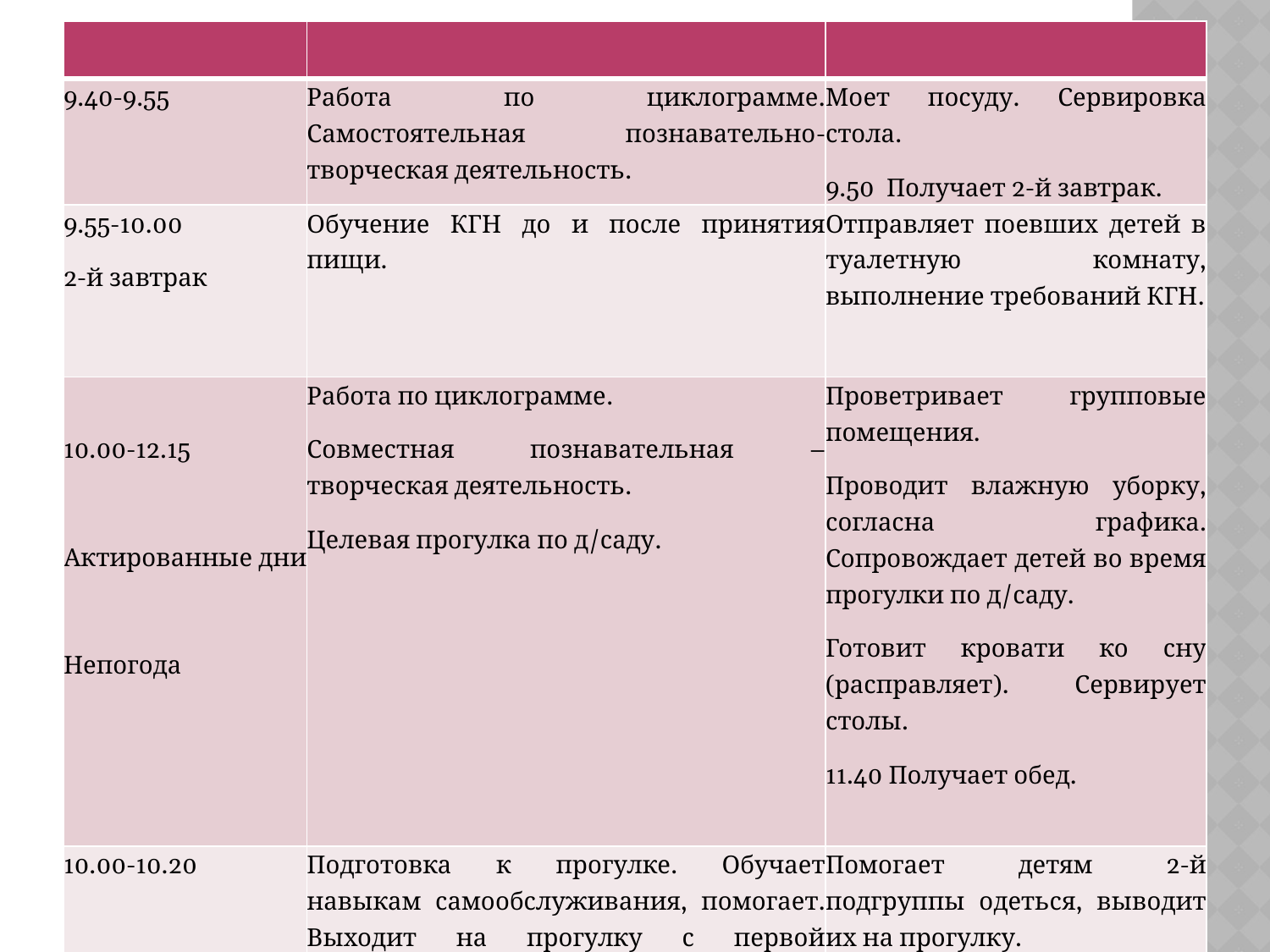

|  |  |  |
| --- | --- | --- |
| 9.40-9.55 | Работа по циклограмме. Самостоятельная познавательно-творческая деятельность. | Моет посуду. Сервировка стола. 9.50  Получает 2-й завтрак. |
| 9.55-10.00 2-й завтрак | Обучение КГН до и после принятия пищи. | Отправляет поевших детей в туалетную комнату, выполнение требований КГН. |
| 10.00-12.15   Актированные дни   Непогода | Работа по циклограмме. Совместная познавательная – творческая деятельность. Целевая прогулка по д/саду. | Проветривает групповые помещения. Проводит влажную уборку, согласна графика. Сопровождает детей во время прогулки по д/саду. Готовит кровати ко сну (расправляет). Сервирует столы. 11.40 Получает обед. |
| 10.00-10.20 | Подготовка к прогулке. Обучает навыкам самообслуживания, помогает. Выходит на прогулку с первой подгруппой. | Помогает детям 2-й подгруппы одеться, выводит их на прогулку. |
#